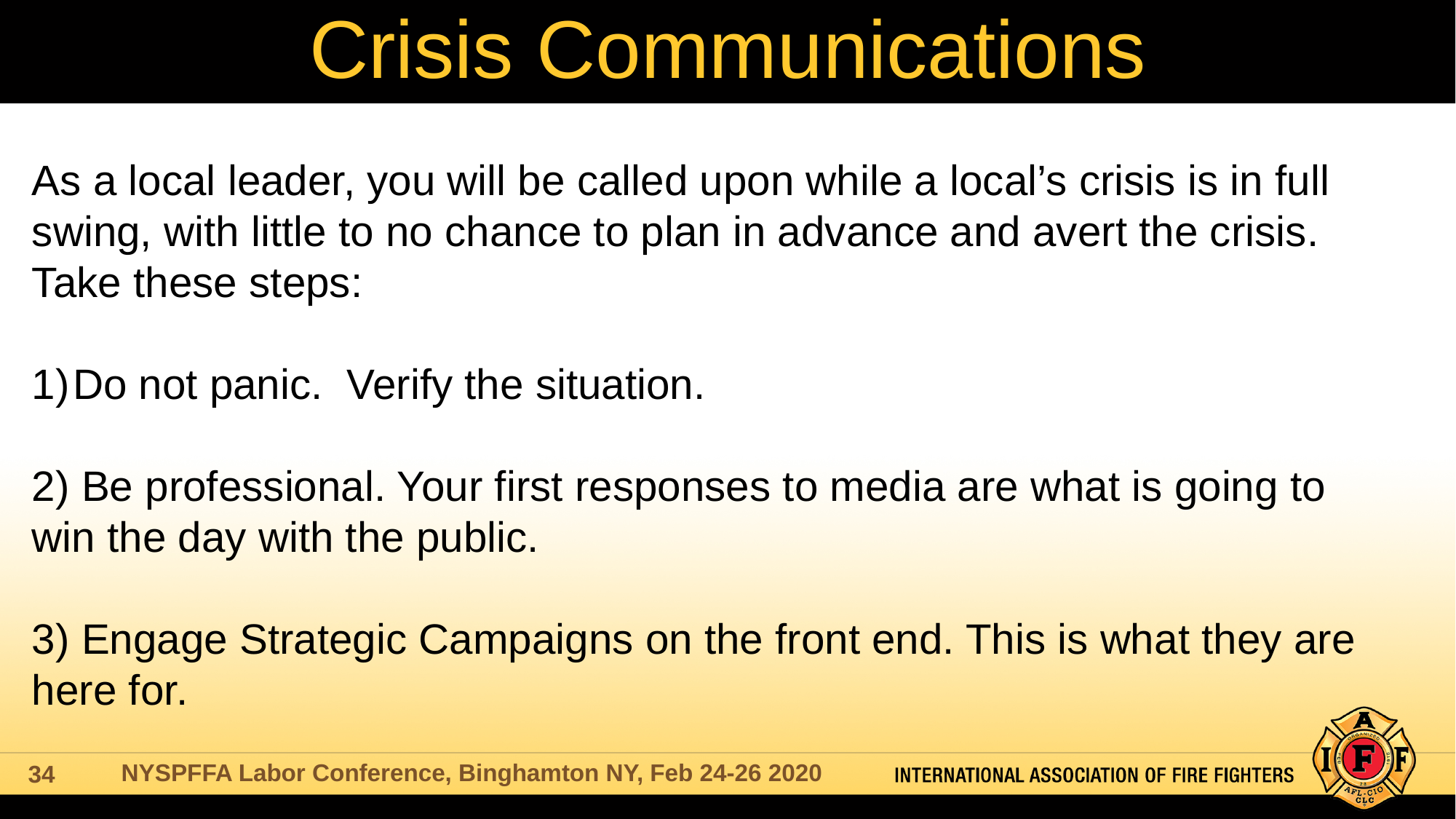

# Crisis Communications
As a local leader, you will be called upon while a local’s crisis is in full swing, with little to no chance to plan in advance and avert the crisis.  Take these steps:

Do not panic.  Verify the situation.

2) Be professional. Your first responses to media are what is going to win the day with the public.

3) Engage Strategic Campaigns on the front end. This is what they are here for.
NYSPFFA Labor Conference, Binghamton NY, Feb 24-26 2020